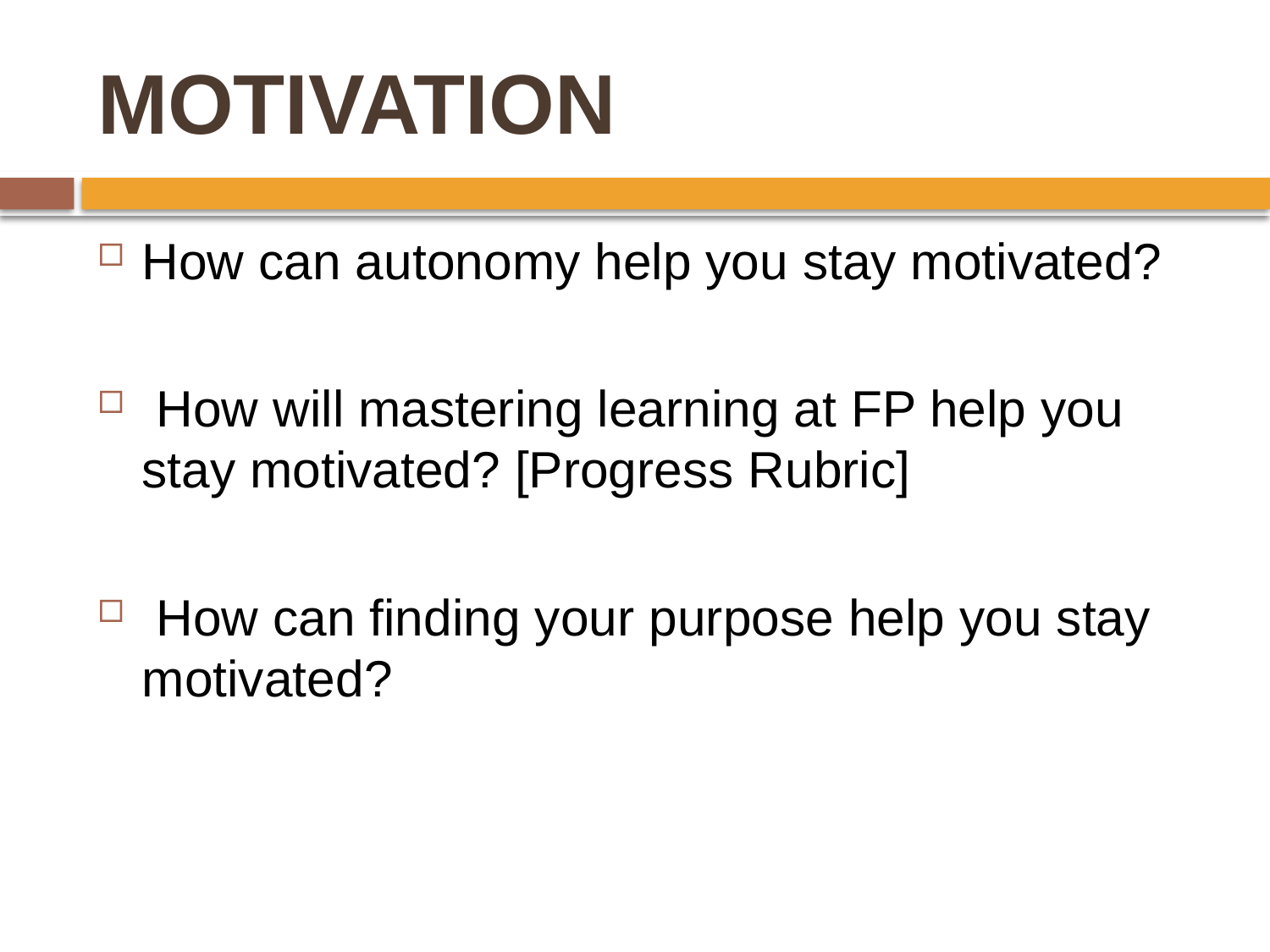

# MOTIVATION
How can autonomy help you stay motivated?

 How will mastering learning at FP help you stay motivated? [Progress Rubric]

 How can finding your purpose help you stay motivated?